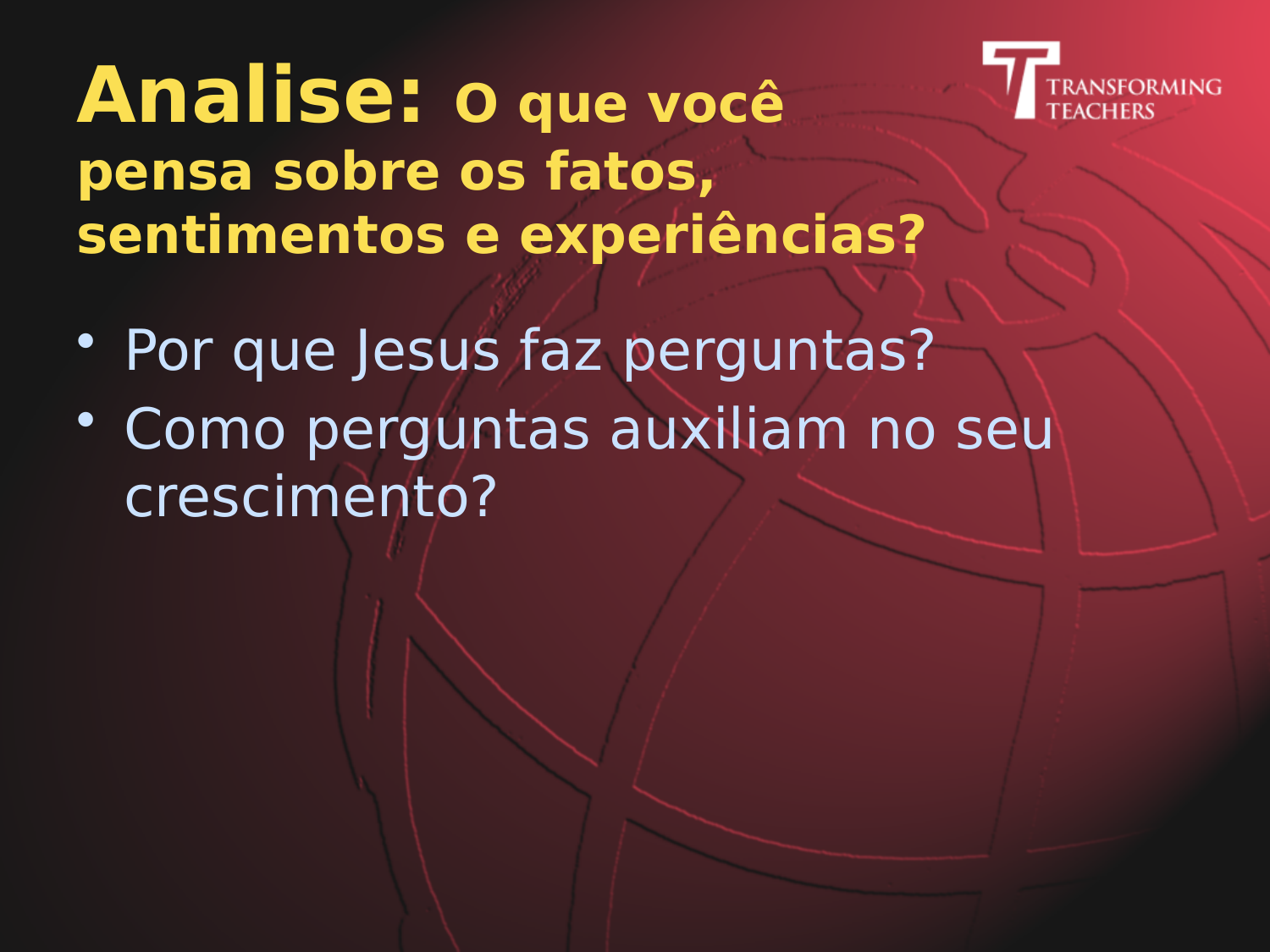

# Analise: O que você pensa sobre os fatos, sentimentos e experiências?
Por que Jesus faz perguntas?
Como perguntas auxiliam no seu crescimento?